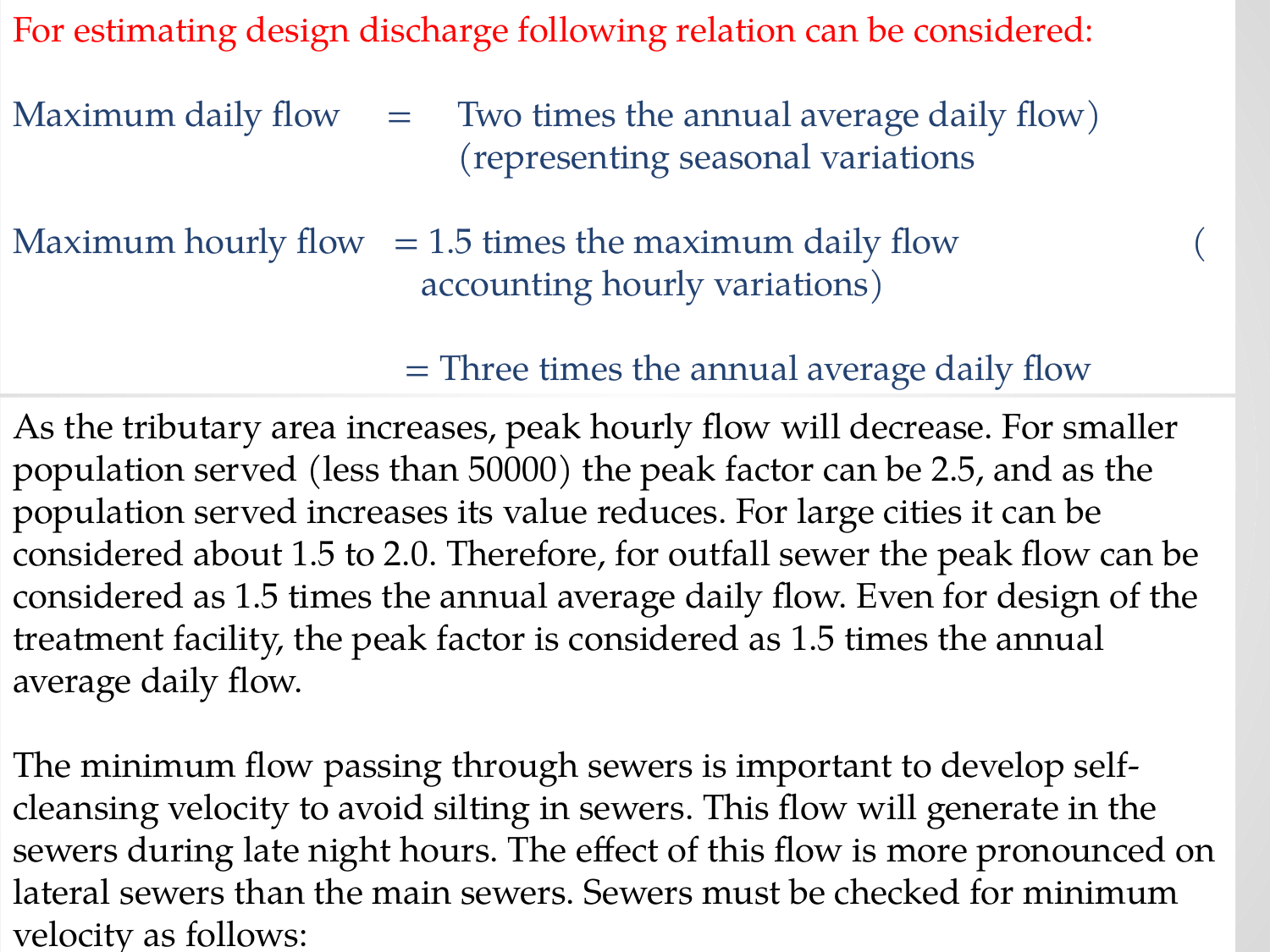

For estimating design discharge following relation can be considered:

Maximum daily flow     =     Two times the annual average daily flow)
                                                  (representing seasonal variations

Maximum hourly flow   = 1.5 times the maximum daily flow                          (                                                accounting hourly variations)

                                            = Three times the annual average daily flow
As the tributary area increases, peak hourly flow will decrease. For smaller population served (less than 50000) the peak factor can be 2.5, and as the population served increases its value reduces. For large cities it can be considered about 1.5 to 2.0. Therefore, for outfall sewer the peak flow can be considered as 1.5 times the annual average daily flow. Even for design of the treatment facility, the peak factor is considered as 1.5 times the annual average daily flow.

The minimum flow passing through sewers is important to develop self-cleansing velocity to avoid silting in sewers. This flow will generate in the sewers during late night hours. The effect of this flow is more pronounced on lateral sewers than the main sewers. Sewers must be checked for minimum velocity as follows: